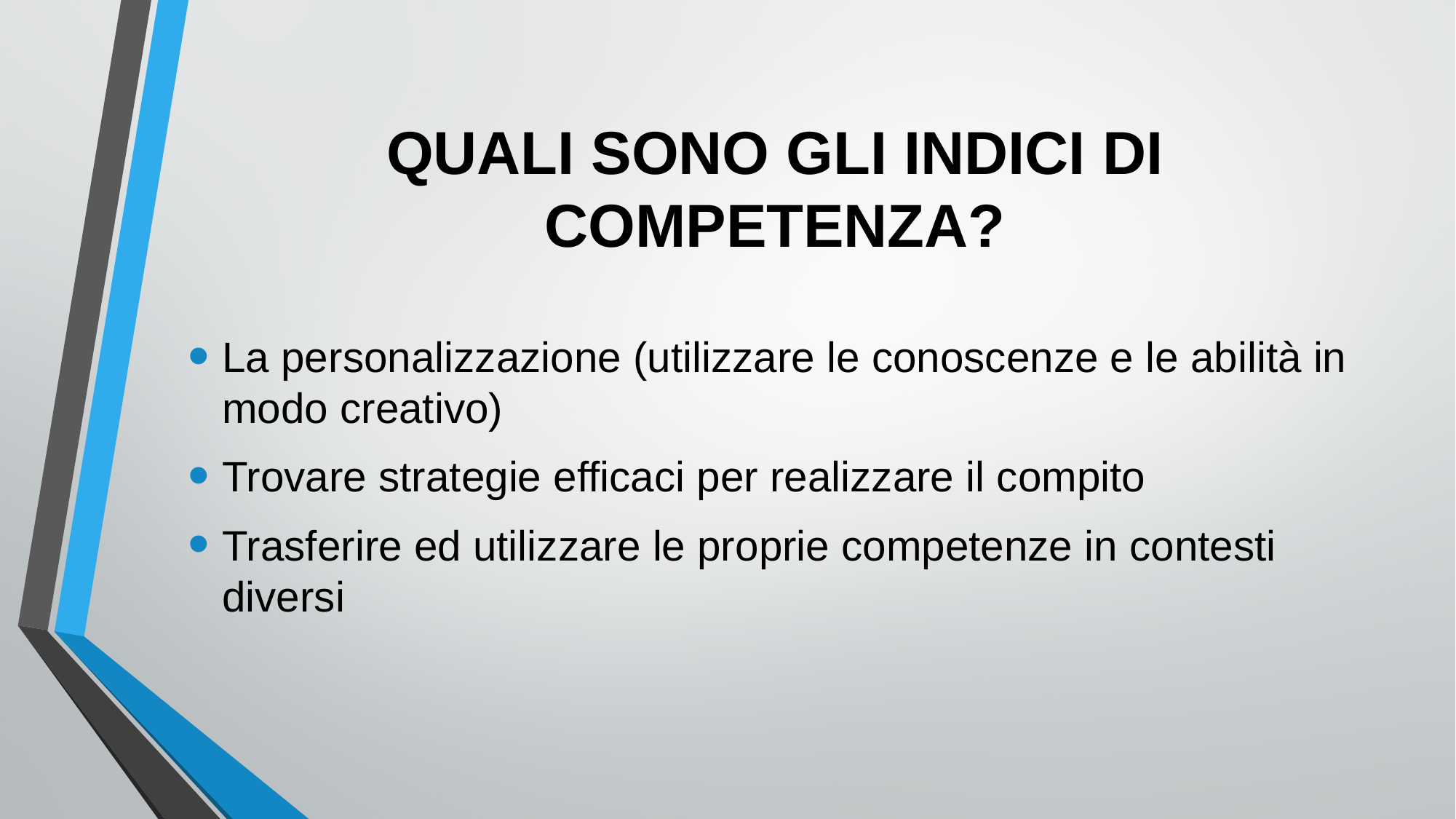

# QUALI SONO GLI INDICI DI COMPETENZA?
La personalizzazione (utilizzare le conoscenze e le abilità in modo creativo)
Trovare strategie efficaci per realizzare il compito
Trasferire ed utilizzare le proprie competenze in contesti diversi